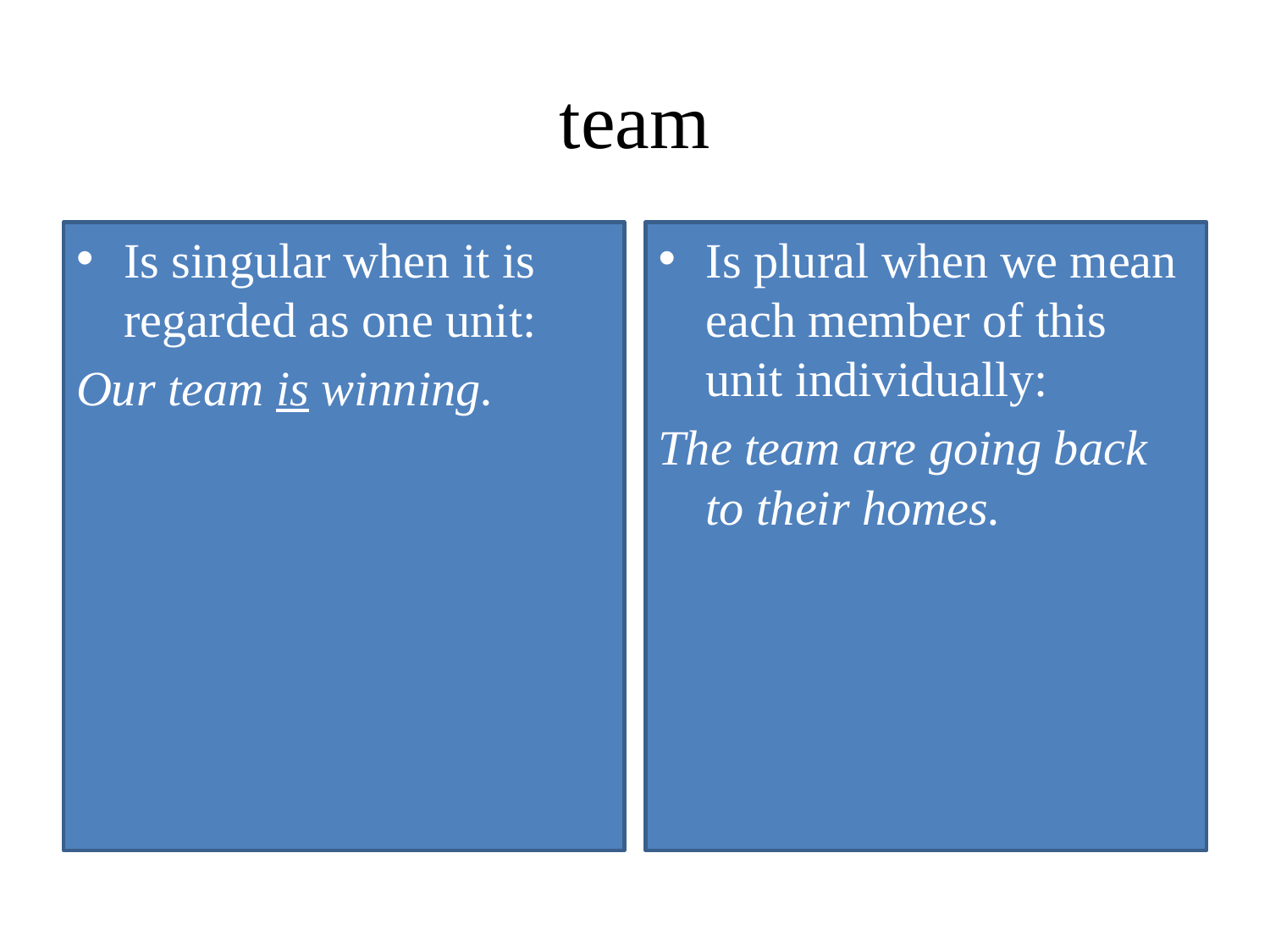

# team
Is singular when it is regarded as one unit:
Our team is winning.
Is plural when we mean each member of this unit individually:
The team are going back to their homes.